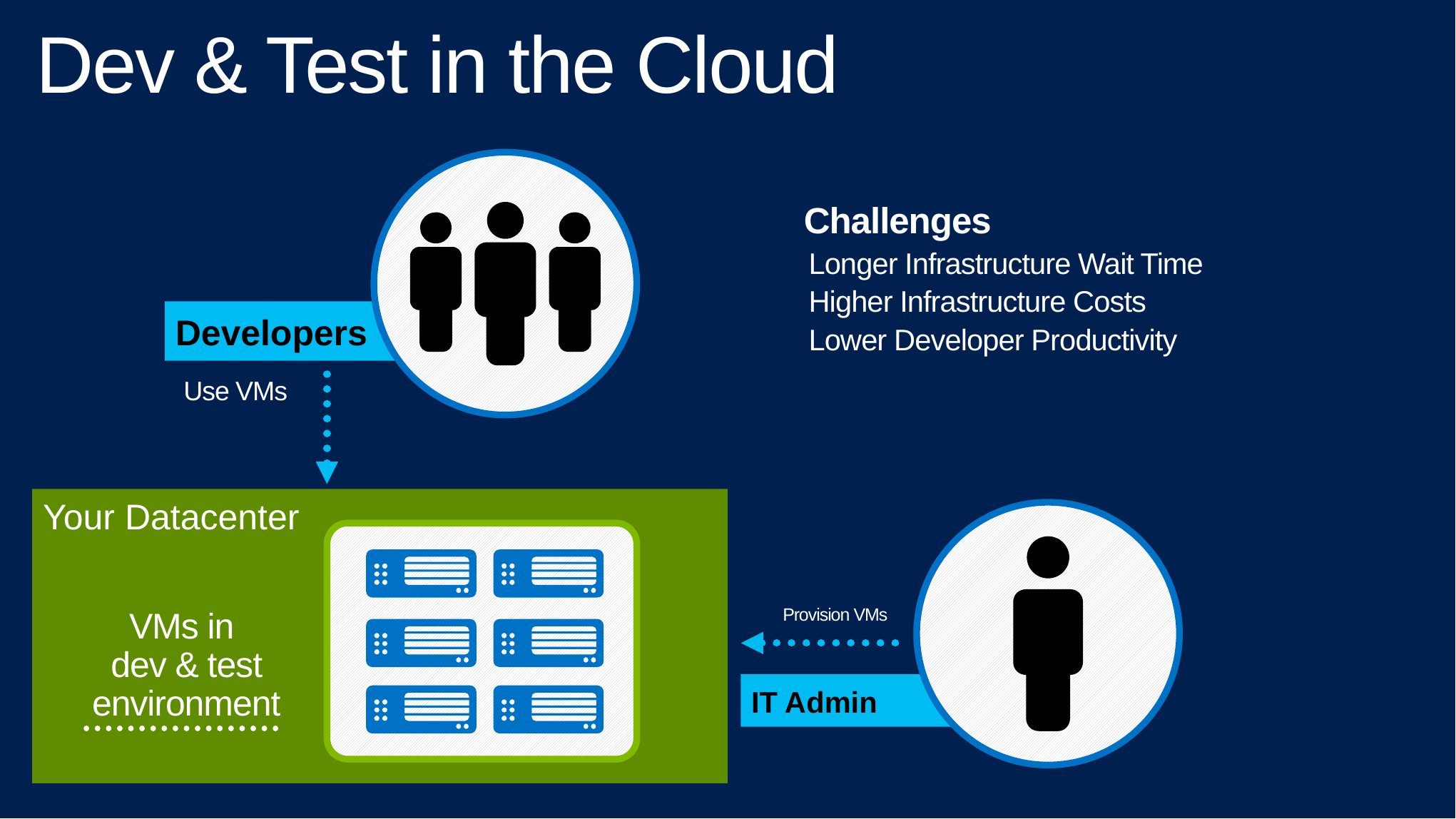

# Dev & Test in the Cloud

Challenges
Longer Infrastructure Wait Time
Higher Infrastructure Costs
Lower Developer Productivity

Developers
Use VMs
Your Datacenter

VMs in
dev & test environment
Provision VMs

IT Admin